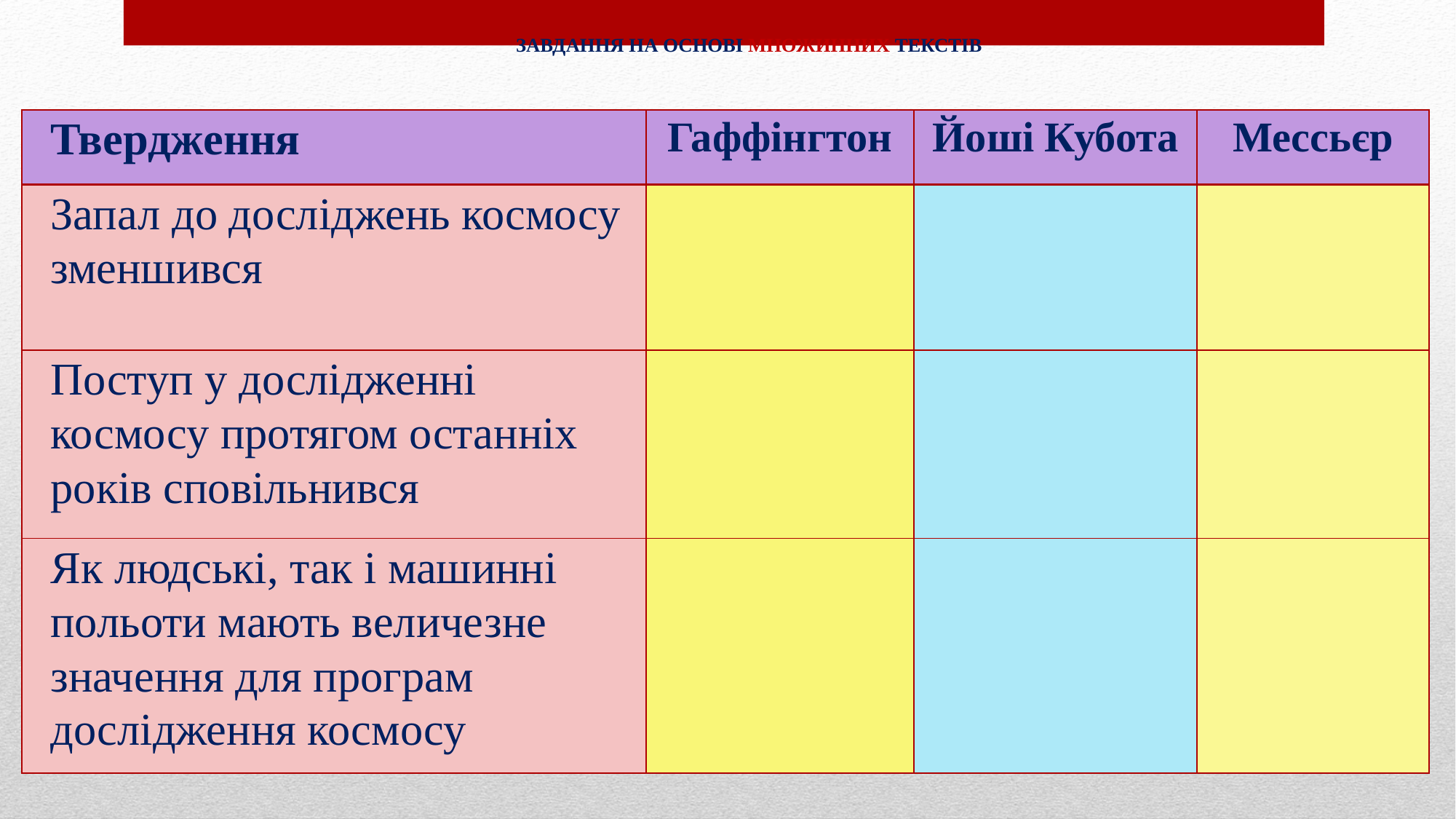

Завдання на основі множинних текстів
| Твердження | Гаффінгтон | Йоші Кубота | Мессьєр |
| --- | --- | --- | --- |
| Запал до досліджень космосу зменшився |  |  |  |
| Поступ у дослідженні космосу протягом останніх років сповільнився |  |  |  |
| Як людські, так і машинні польоти мають величезне значення для програм дослідження космосу |  |  |  |